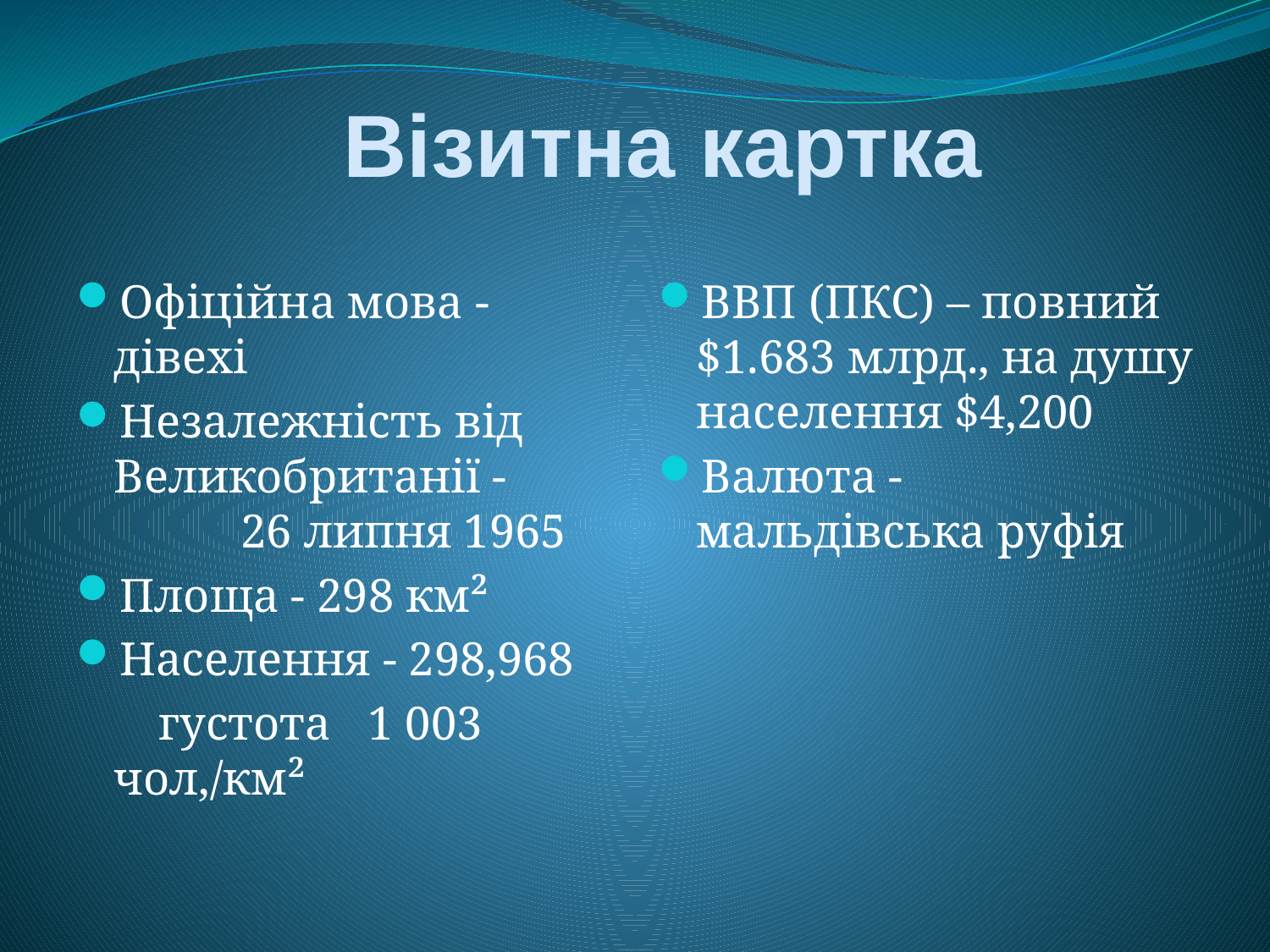

# Візитна картка
Офіційна мова -	дівехі
Незалежність від Великобританії - 	26 липня 1965
Площа - 298 км²
Населення - 298,968
       густота	1 003 чол,/км²
ВВП (ПКС) – повний $1.683 млрд., на душу населення $4,200
Валюта - мальдівська руфія